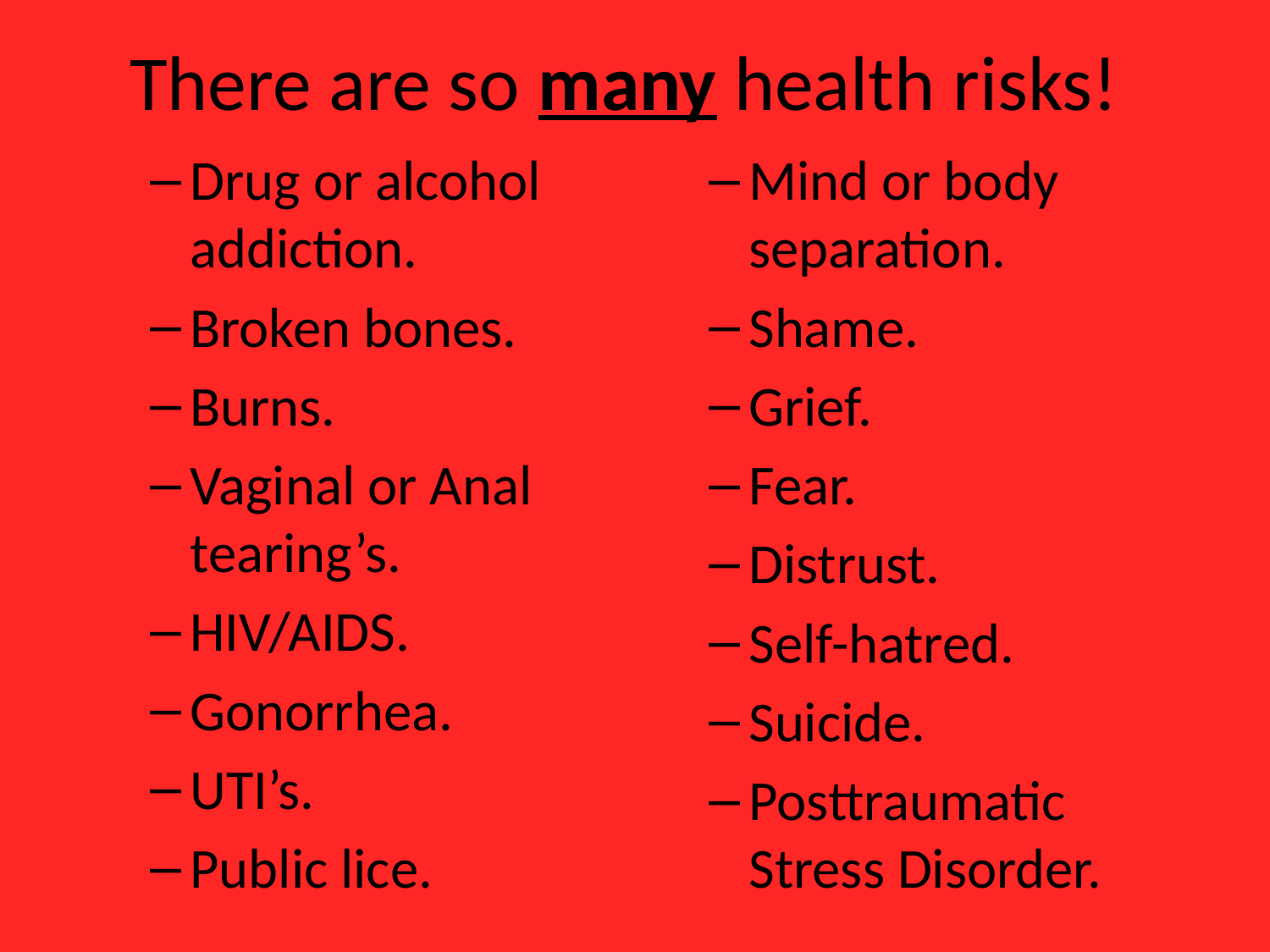

# There are so many health risks!
Drug or alcohol addiction.
Broken bones.
Burns.
Vaginal or Anal tearing’s.
HIV/AIDS.
Gonorrhea.
UTI’s.
Public lice.
Mind or body separation.
Shame.
Grief.
Fear.
Distrust.
Self-hatred.
Suicide.
Posttraumatic Stress Disorder.